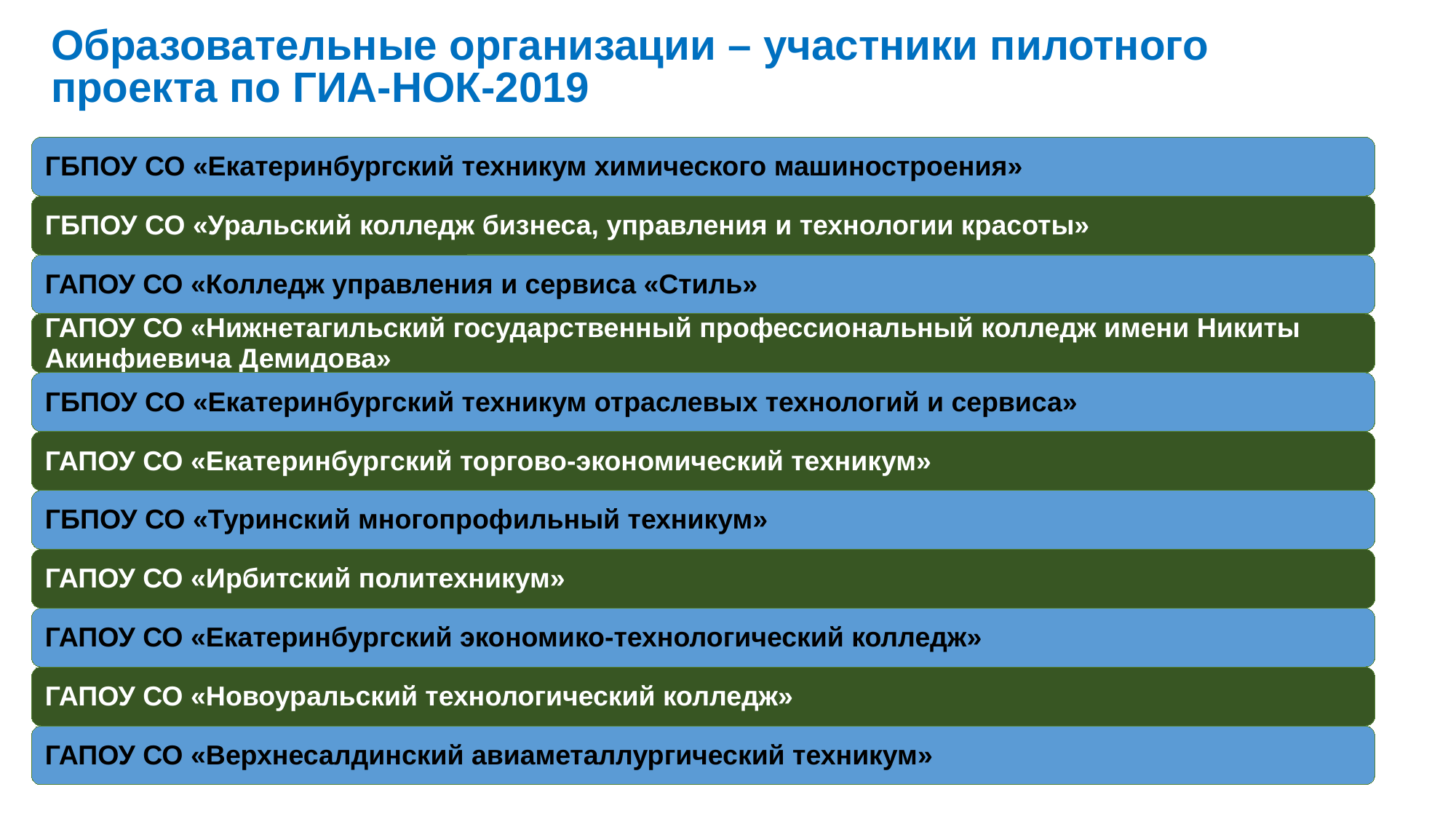

# Образовательные организации – участники пилотного проекта по ГИА-НОК-2019
ГБПОУ СО «Екатеринбургский техникум химического машиностроения»
ГБПОУ СО «Уральский колледж бизнеса, управления и технологии красоты»
ГАПОУ СО «Колледж управления и сервиса «Стиль»
ГАПОУ СО «Нижнетагильский государственный профессиональный колледж имени Никиты Акинфиевича Демидова»
ГБПОУ СО «Екатеринбургский техникум отраслевых технологий и сервиса»
ГАПОУ СО «Екатеринбургский торгово-экономический техникум»
ГБПОУ СО «Туринский многопрофильный техникум»
ГАПОУ СО «Ирбитский политехникум»
ГАПОУ СО «Екатеринбургский экономико-технологический колледж»
ГАПОУ СО «Новоуральский технологический колледж»
ГАПОУ СО «Верхнесалдинский авиаметаллургический техникум»